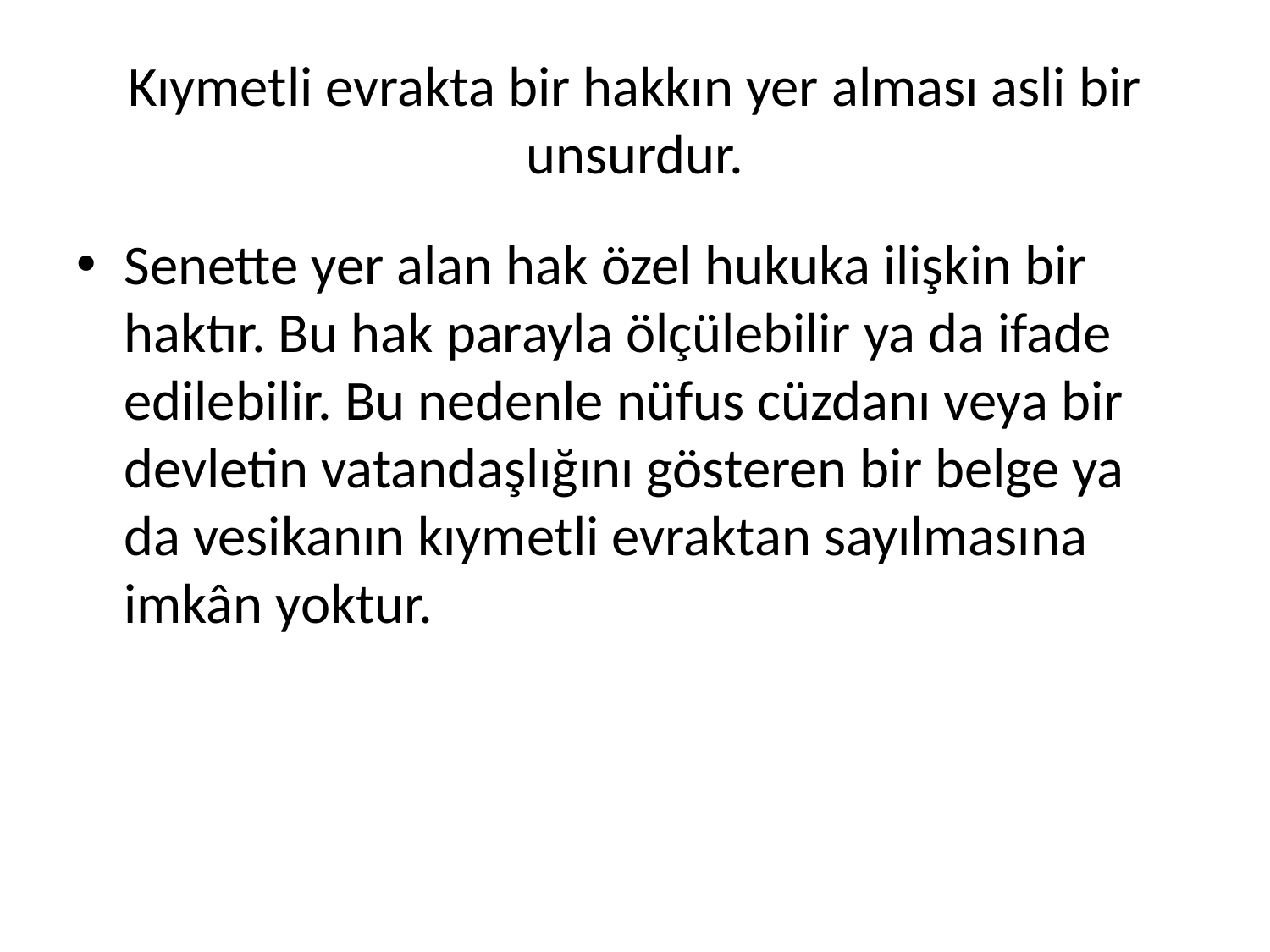

# Kıymetli evrakta bir hakkın yer alması asli bir unsurdur.
Senette yer alan hak özel hukuka ilişkin bir haktır. Bu hak parayla ölçülebilir ya da ifade edilebilir. Bu nedenle nüfus cüzdanı veya bir devletin vatandaşlığını gösteren bir belge ya da vesikanın kıymetli evraktan sayılmasına imkân yoktur.